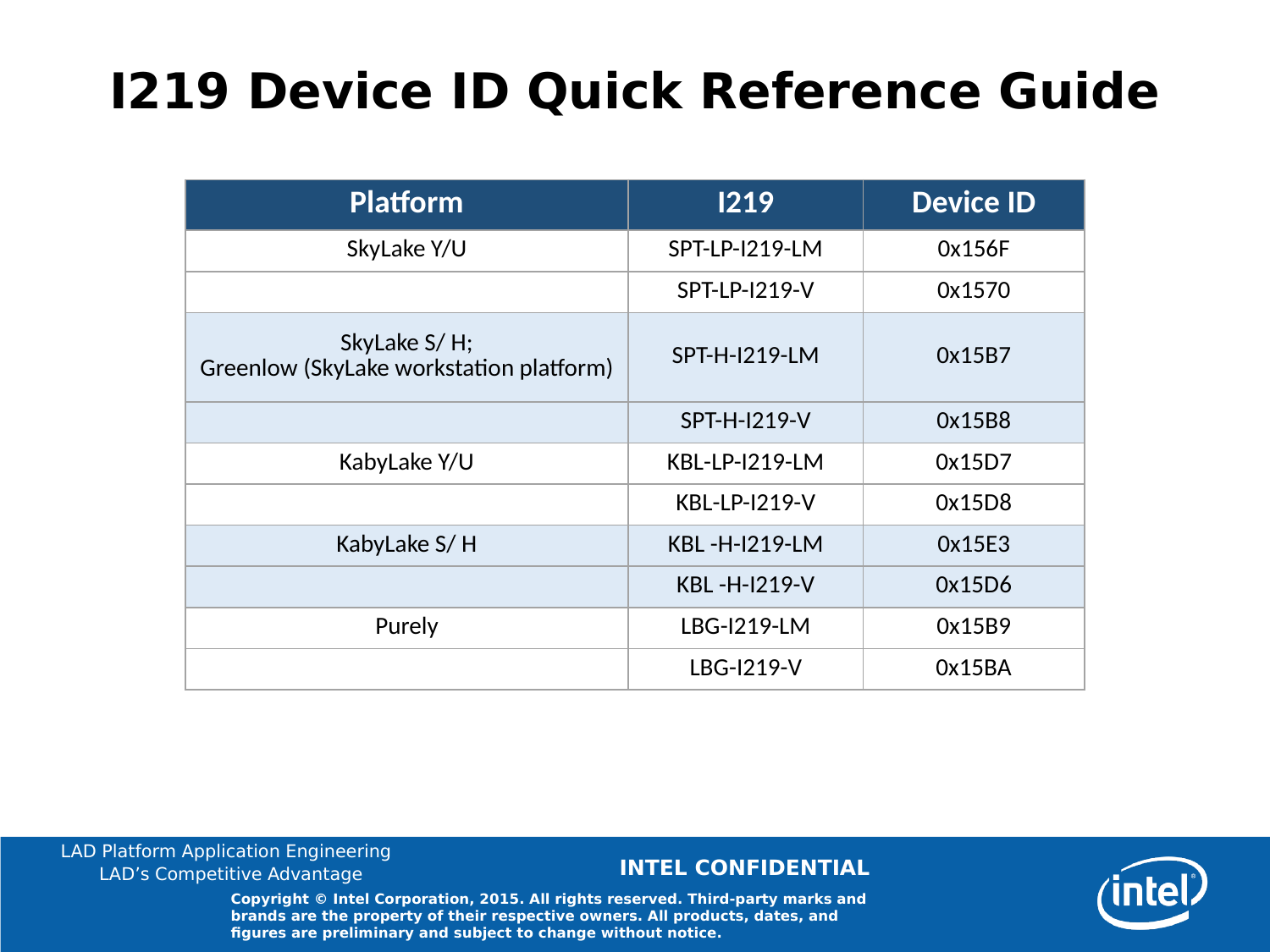

I219 Device ID Quick Reference Guide
| Platform | I219 | Device ID |
| --- | --- | --- |
| SkyLake Y/U | SPT-LP-I219-LM | 0x156F |
|  | SPT-LP-I219-V | 0x1570 |
| SkyLake S/ H; Greenlow (SkyLake workstation platform) | SPT-H-I219-LM | 0x15B7 |
|  | SPT-H-I219-V | 0x15B8 |
| KabyLake Y/U | KBL-LP-I219-LM | 0x15D7 |
|  | KBL-LP-I219-V | 0x15D8 |
| KabyLake S/ H | KBL -H-I219-LM | 0x15E3 |
|  | KBL -H-I219-V | 0x15D6 |
| Purely | LBG-I219-LM | 0x15B9 |
|  | LBG-I219-V | 0x15BA |
Copyright © Intel Corporation, 2015. All rights reserved. Third-party marks and brands are the property of their respective owners. All products, dates, and figures are preliminary and subject to change without notice.